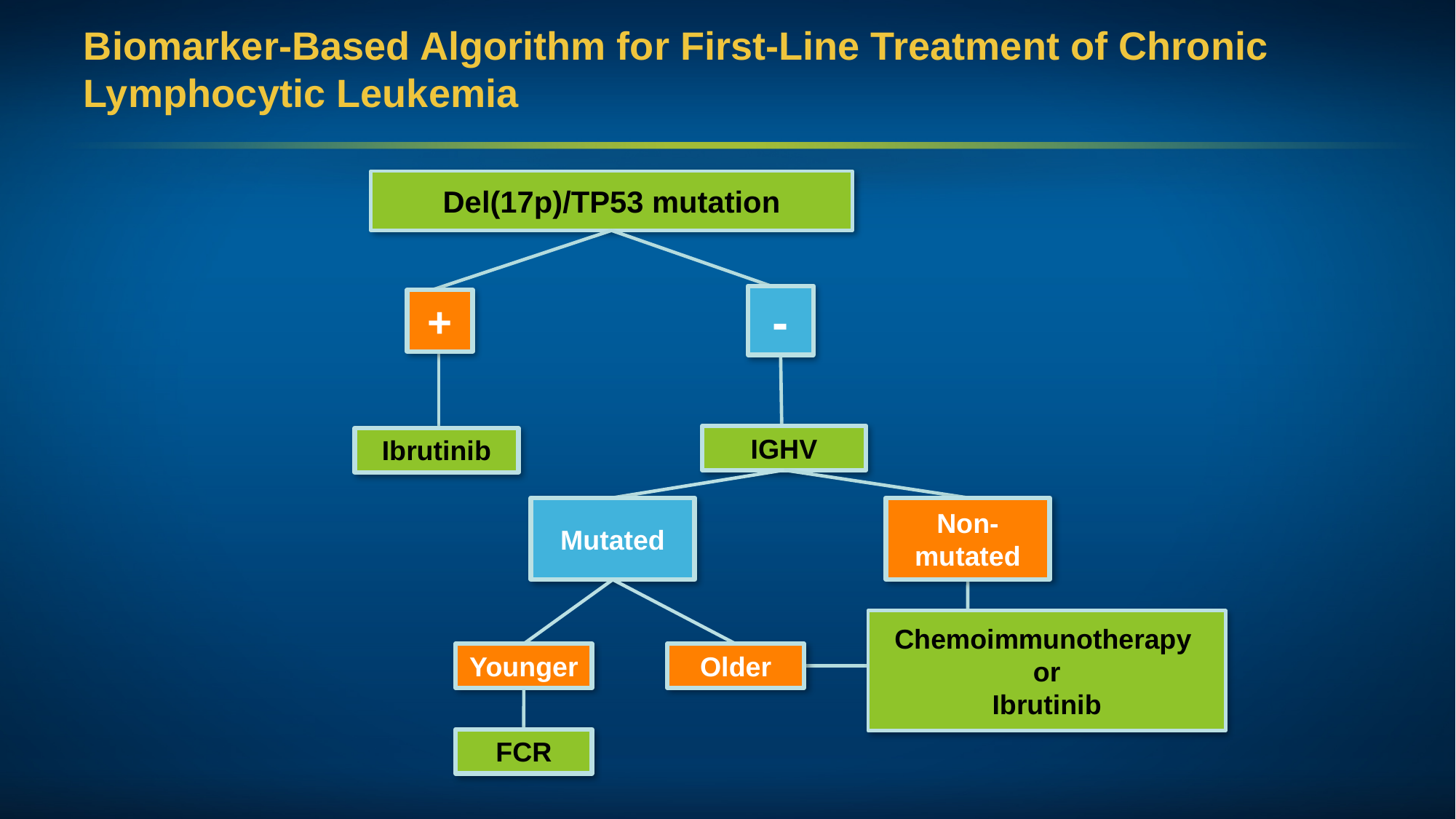

# Biomarker-Based Algorithm for First-Line Treatment of Chronic Lymphocytic Leukemia
Del(17p)/TP53 mutation
-
+
IGHV
Ibrutinib
Mutated
Non-mutated
Chemoimmunotherapy
 or
Ibrutinib
Younger
Older
FCR